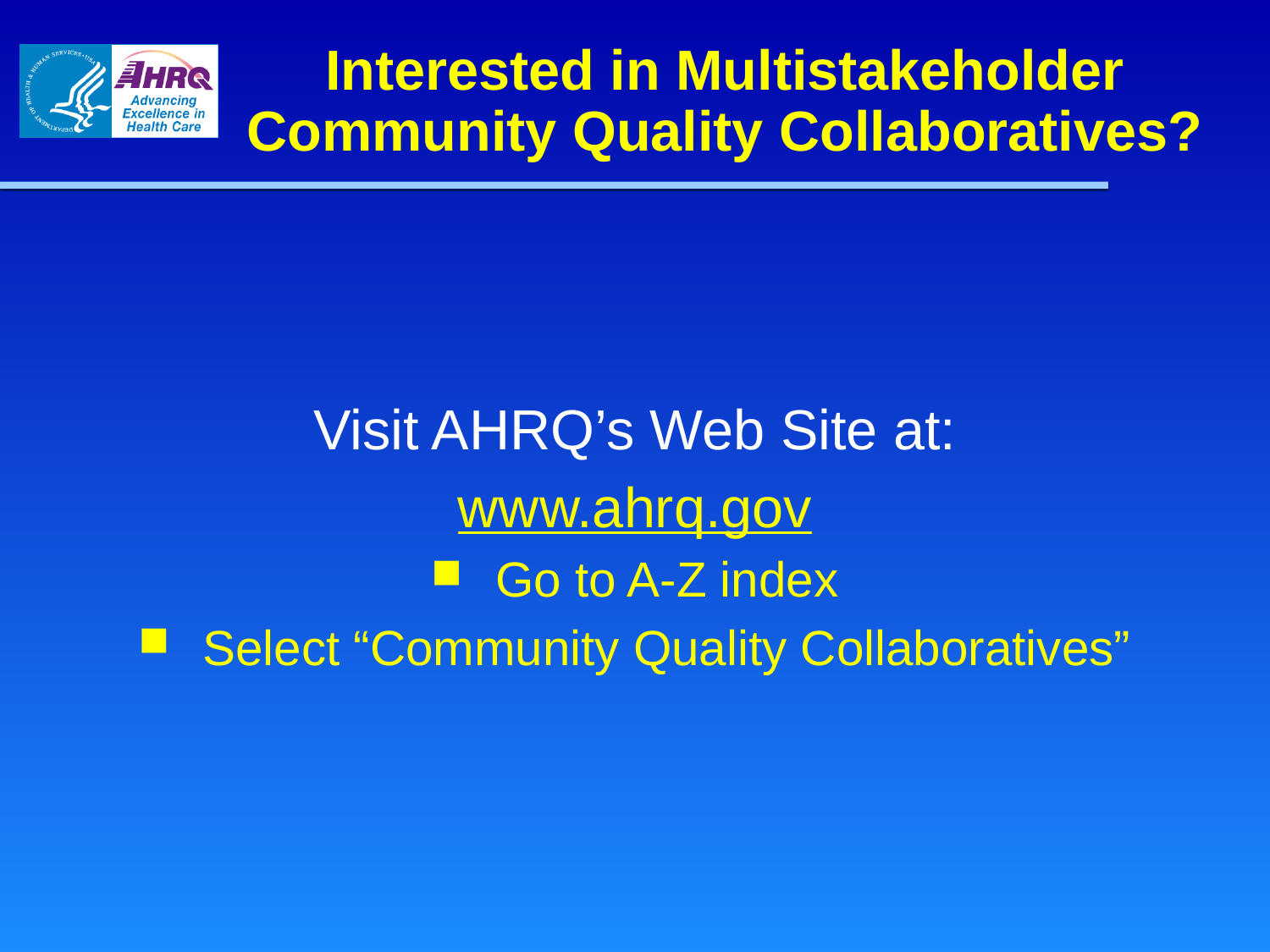

# Interested in Multistakeholder Community Quality Collaboratives?

Visit AHRQ’s Web Site at:
www.ahrq.gov
Go to A-Z index
Select “Community Quality Collaboratives”